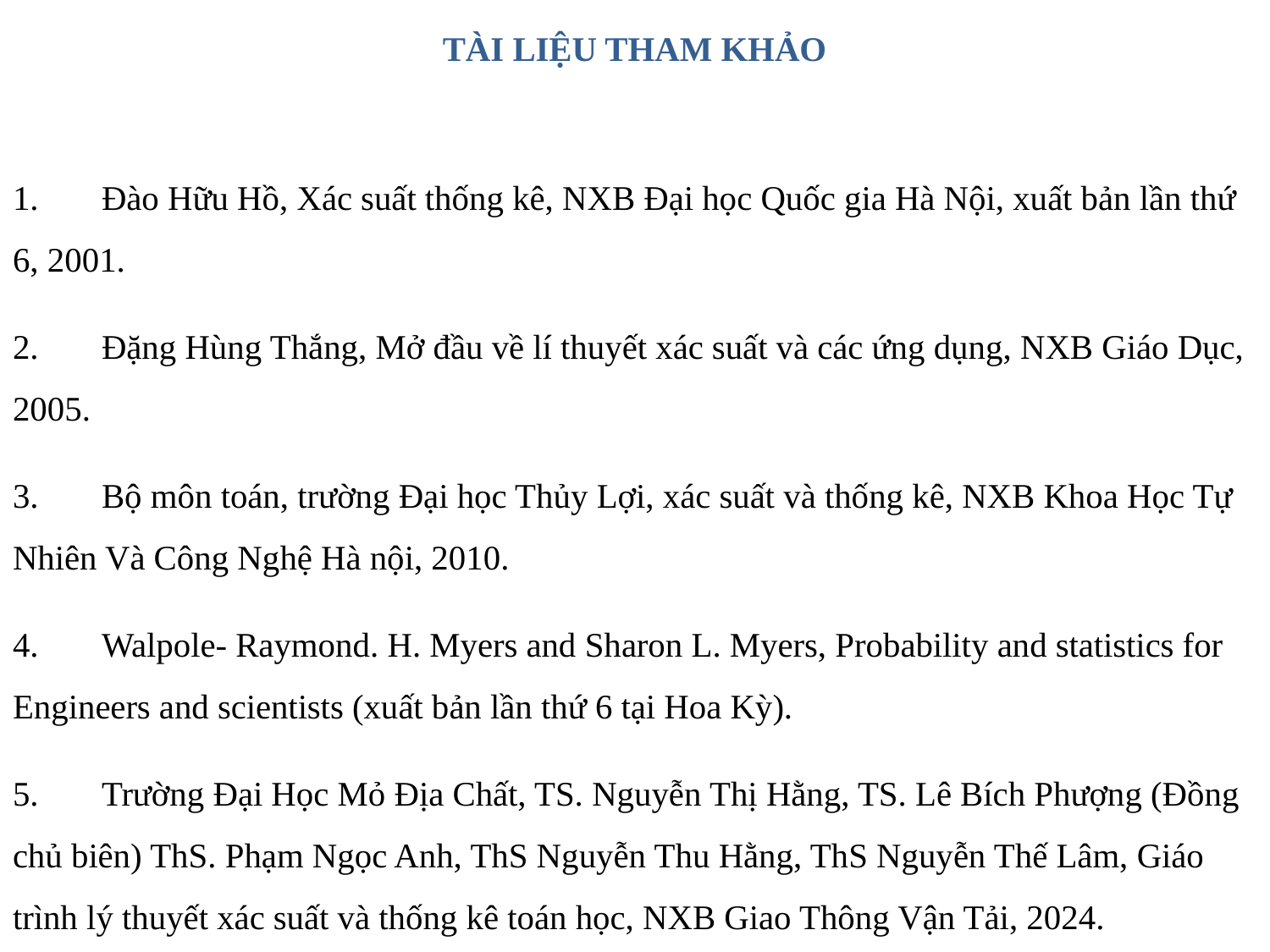

TÀI LIỆU THAM KHẢO

1.	Đào Hữu Hồ, Xác suất thống kê, NXB Đại học Quốc gia Hà Nội, xuất bản lần thứ  6, 2001.
2.	Đặng Hùng Thắng, Mở đầu về lí thuyết xác suất và các ứng dụng, NXB Giáo Dục, 2005.
3.	Bộ môn toán, trường Đại học Thủy Lợi, xác suất và thống kê, NXB Khoa Học Tự Nhiên Và Công Nghệ Hà nội, 2010.
4.	Walpole- Raymond. H. Myers and Sharon L. Myers, Probability and statistics for  Engineers and scientists (xuất bản lần thứ 6 tại Hoa Kỳ).
5.	Trường Đại Học Mỏ Địa Chất, TS. Nguyễn Thị Hằng, TS. Lê Bích Phượng (Đồng chủ biên) ThS. Phạm Ngọc Anh, ThS Nguyễn Thu Hằng, ThS Nguyễn Thế Lâm, Giáo trình lý thuyết xác suất và thống kê toán học, NXB Giao Thông Vận Tải, 2024.